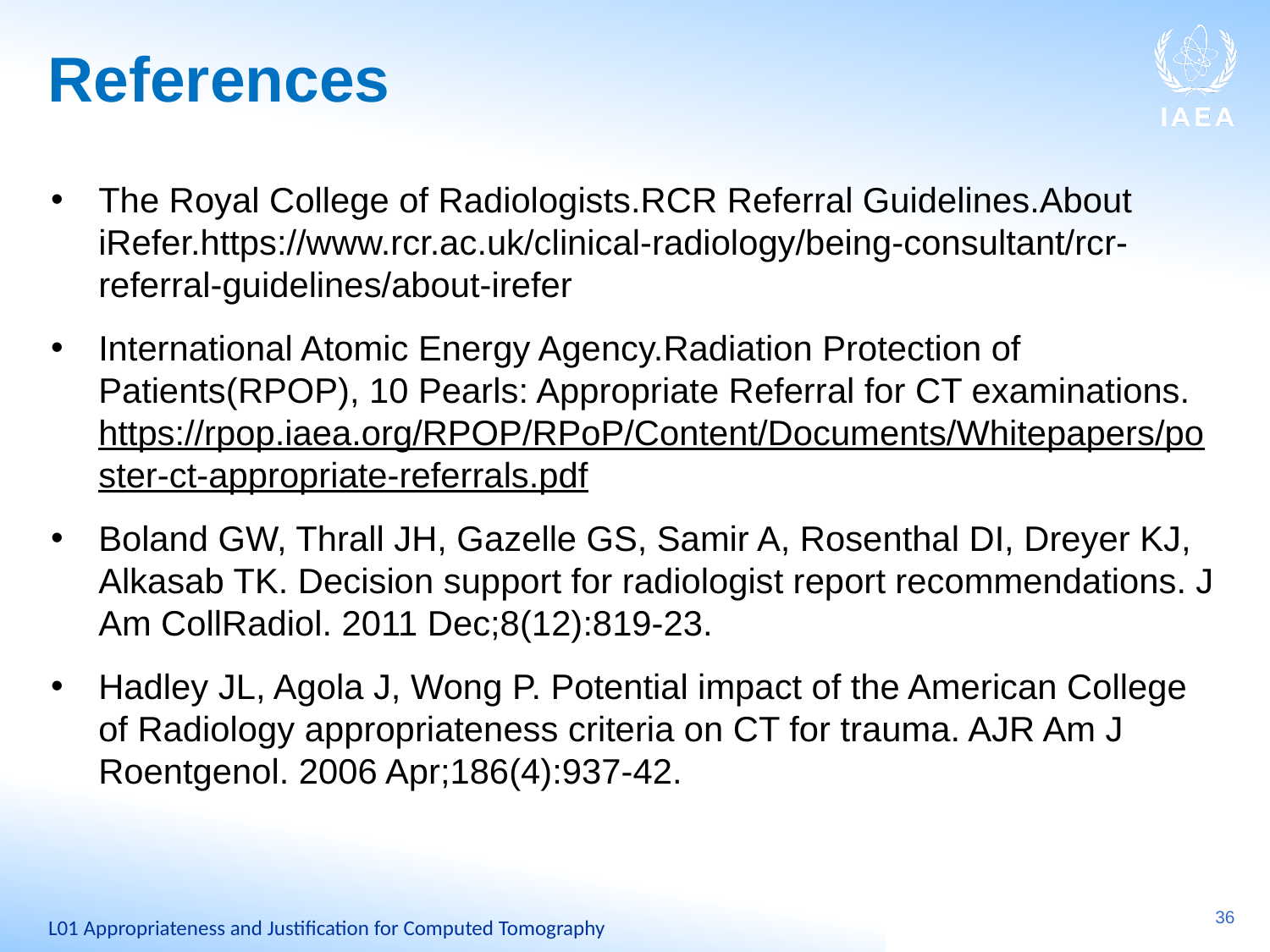

# References
The Royal College of Radiologists.RCR Referral Guidelines.About iRefer.https://www.rcr.ac.uk/clinical-radiology/being-consultant/rcr-referral-guidelines/about-irefer
International Atomic Energy Agency.Radiation Protection of Patients(RPOP), 10 Pearls: Appropriate Referral for CT examinations. https://rpop.iaea.org/RPOP/RPoP/Content/Documents/Whitepapers/poster-ct-appropriate-referrals.pdf
Boland GW, Thrall JH, Gazelle GS, Samir A, Rosenthal DI, Dreyer KJ, Alkasab TK. Decision support for radiologist report recommendations. J Am CollRadiol. 2011 Dec;8(12):819-23.
Hadley JL, Agola J, Wong P. Potential impact of the American College of Radiology appropriateness criteria on CT for trauma. AJR Am J Roentgenol. 2006 Apr;186(4):937-42.

36